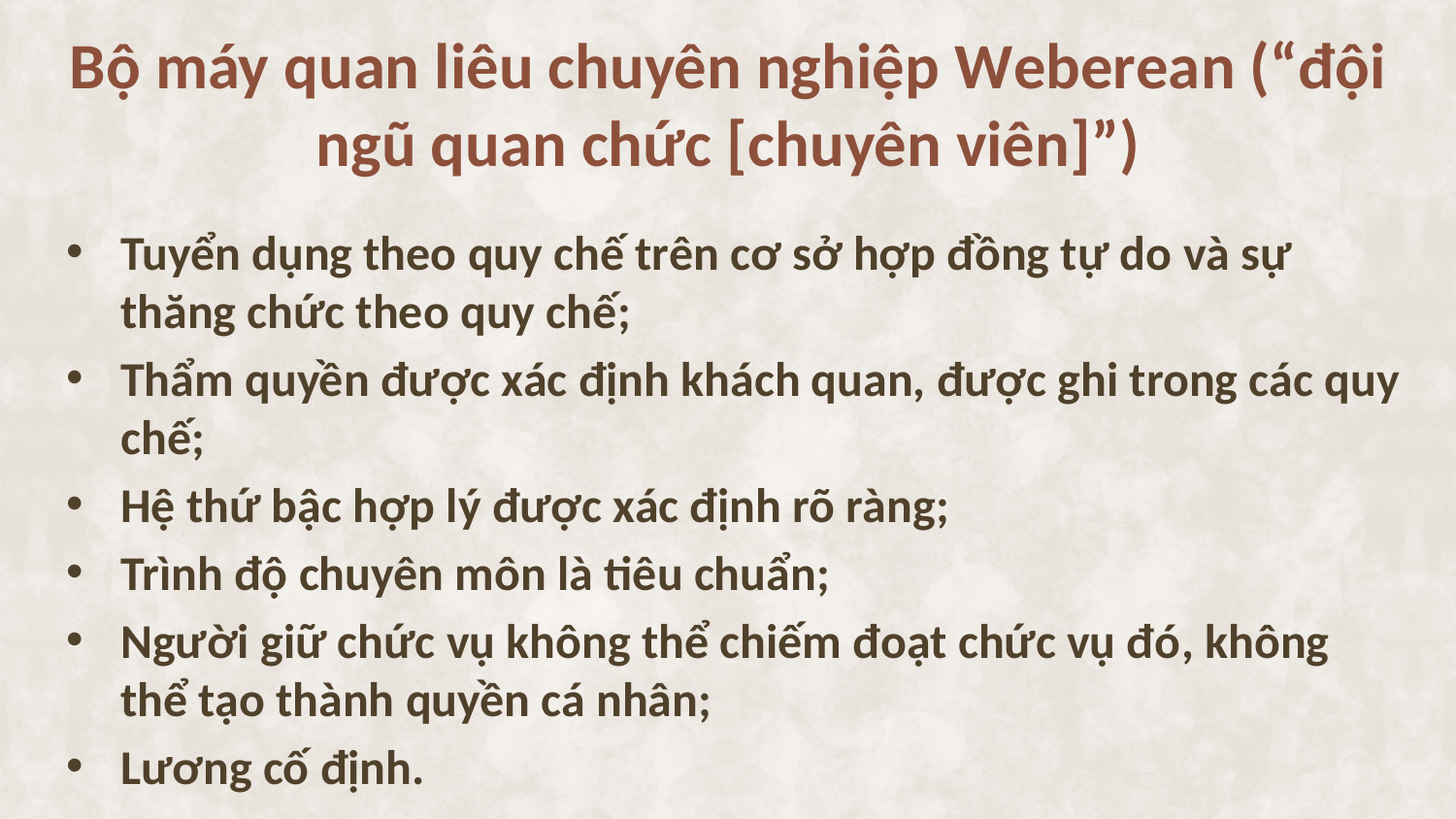

# Bộ máy quan liêu chuyên nghiệp Weberean (“đội ngũ quan chức [chuyên viên]”)
Tuyển dụng theo quy chế trên cơ sở hợp đồng tự do và sự thăng chức theo quy chế;
Thẩm quyền được xác định khách quan, được ghi trong các quy chế;
Hệ thứ bậc hợp lý được xác định rõ ràng;
Trình độ chuyên môn là tiêu chuẩn;
Người giữ chức vụ không thể chiếm đoạt chức vụ đó, không thể tạo thành quyền cá nhân;
Lương cố định.